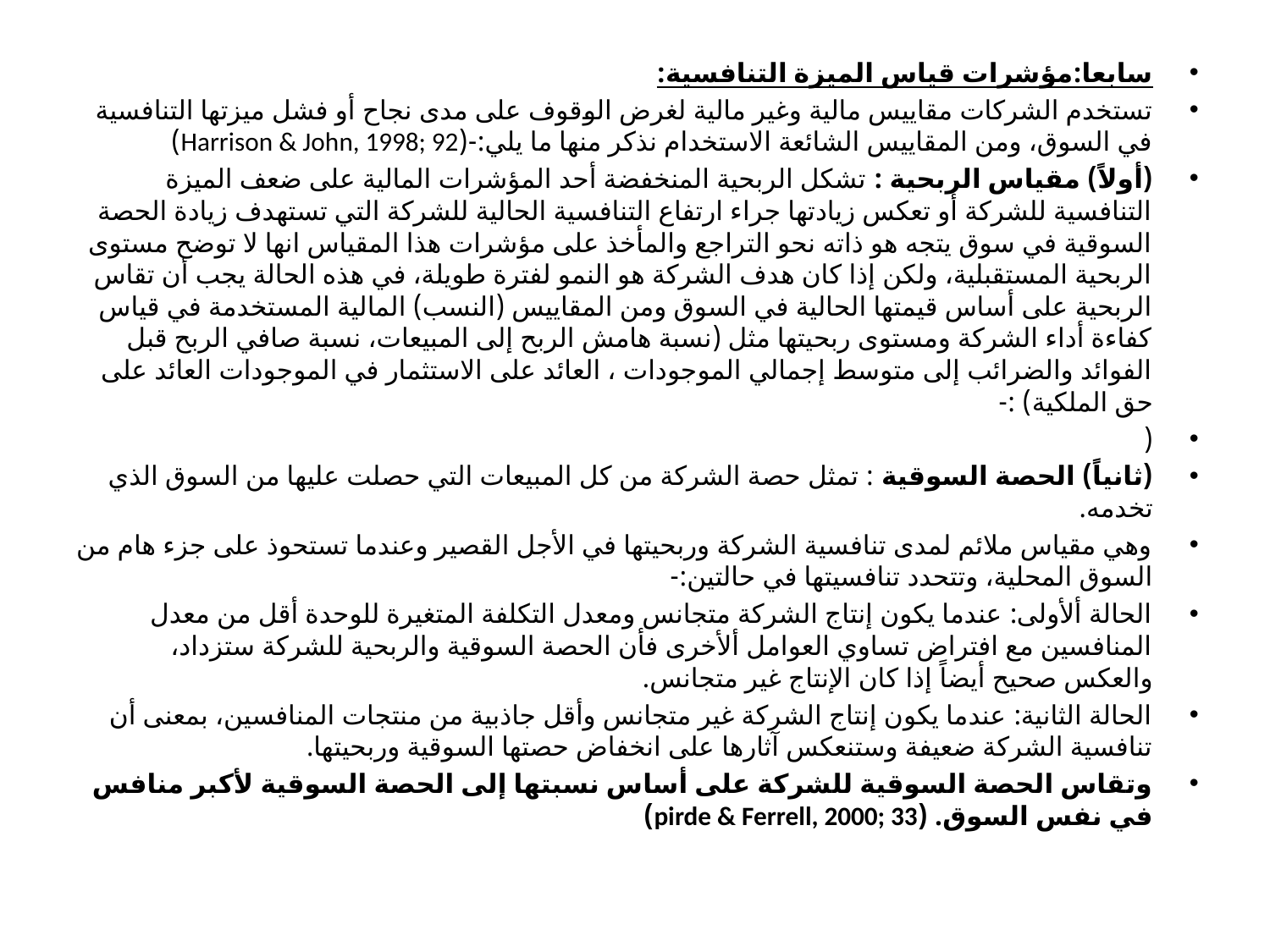

#
سابعا:مؤشرات قياس الميزة التنافسية:
تستخدم الشركات مقاييس مالية وغير مالية لغرض الوقوف على مدى نجاح أو فشل ميزتها التنافسية في السوق، ومن المقاييس الشائعة الاستخدام نذكر منها ما يلي:-(Harrison & John, 1998; 92)
(أولاً) مقياس الربحية : تشكل الربحية المنخفضة أحد المؤشرات المالية على ضعف الميزة التنافسية للشركة أو تعكس زيادتها جراء ارتفاع التنافسية الحالية للشركة التي تستهدف زيادة الحصة السوقية في سوق يتجه هو ذاته نحو التراجع والمأخذ على مؤشرات هذا المقياس انها لا توضح مستوى الربحية المستقبلية، ولكن إذا كان هدف الشركة هو النمو لفترة طويلة، في هذه الحالة يجب أن تقاس الربحية على أساس قيمتها الحالية في السوق ومن المقاييس (النسب) المالية المستخدمة في قياس كفاءة أداء الشركة ومستوى ربحيتها مثل (نسبة هامش الربح إلى المبيعات، نسبة صافي الربح قبل الفوائد والضرائب إلى متوسط إجمالي الموجودات ، العائد على الاستثمار في الموجودات العائد على حق الملكية) :-
(
(ثانياً) الحصة السوقية : تمثل حصة الشركة من كل المبيعات التي حصلت عليها من السوق الذي تخدمه.
وهي مقياس ملائم لمدى تنافسية الشركة وربحيتها في الأجل القصير وعندما تستحوذ على جزء هام من السوق المحلية، وتتحدد تنافسيتها في حالتين:-
الحالة ألأولى: عندما يكون إنتاج الشركة متجانس ومعدل التكلفة المتغيرة للوحدة أقل من معدل المنافسين مع افتراض تساوي العوامل ألأخرى فأن الحصة السوقية والربحية للشركة ستزداد، والعكس صحيح أيضاً إذا كان الإنتاج غير متجانس.
الحالة الثانية: عندما يكون إنتاج الشركة غير متجانس وأقل جاذبية من منتجات المنافسين، بمعنى أن تنافسية الشركة ضعيفة وستنعكس آثارها على انخفاض حصتها السوقية وربحيتها.
وتقاس الحصة السوقية للشركة على أساس نسبتها إلى الحصة السوقية لأكبر منافس في نفس السوق. (pirde & Ferrell, 2000; 33)